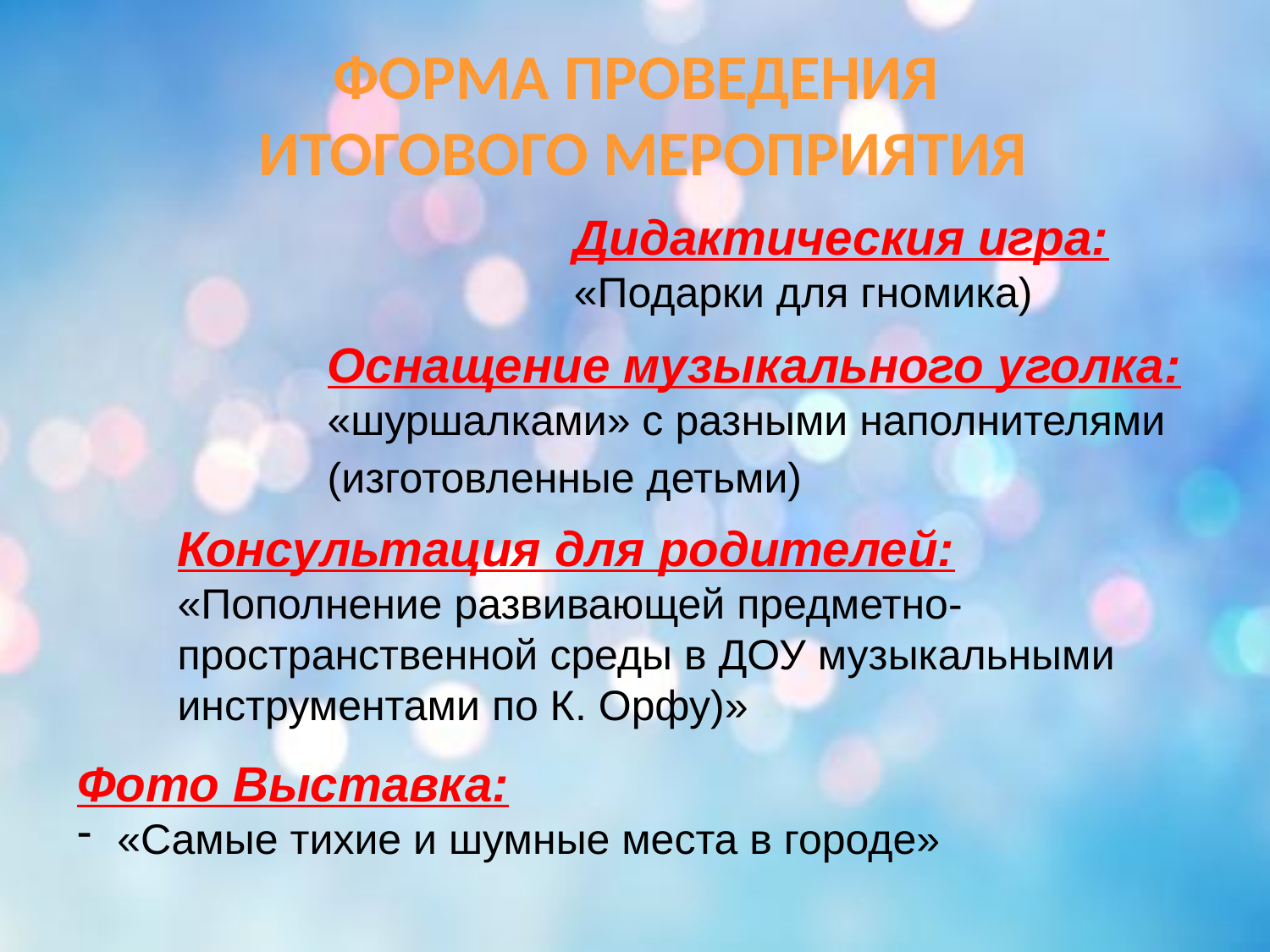

ФОРМА ПРОВЕДЕНИЯ
 ИТОГОВОГО МЕРОПРИЯТИЯ
Дидактическия игра:
«Подарки для гномика)
Оснащение музыкального уголка:
«шуршалками» с разными наполнителями (изготовленные детьми)
Консультация для родителей:
«Пополнение развивающей предметно- пространственной среды в ДОУ музыкальными инструментами по К. Орфу)»
Фото Выставка:
«Самые тихие и шумные места в городе»